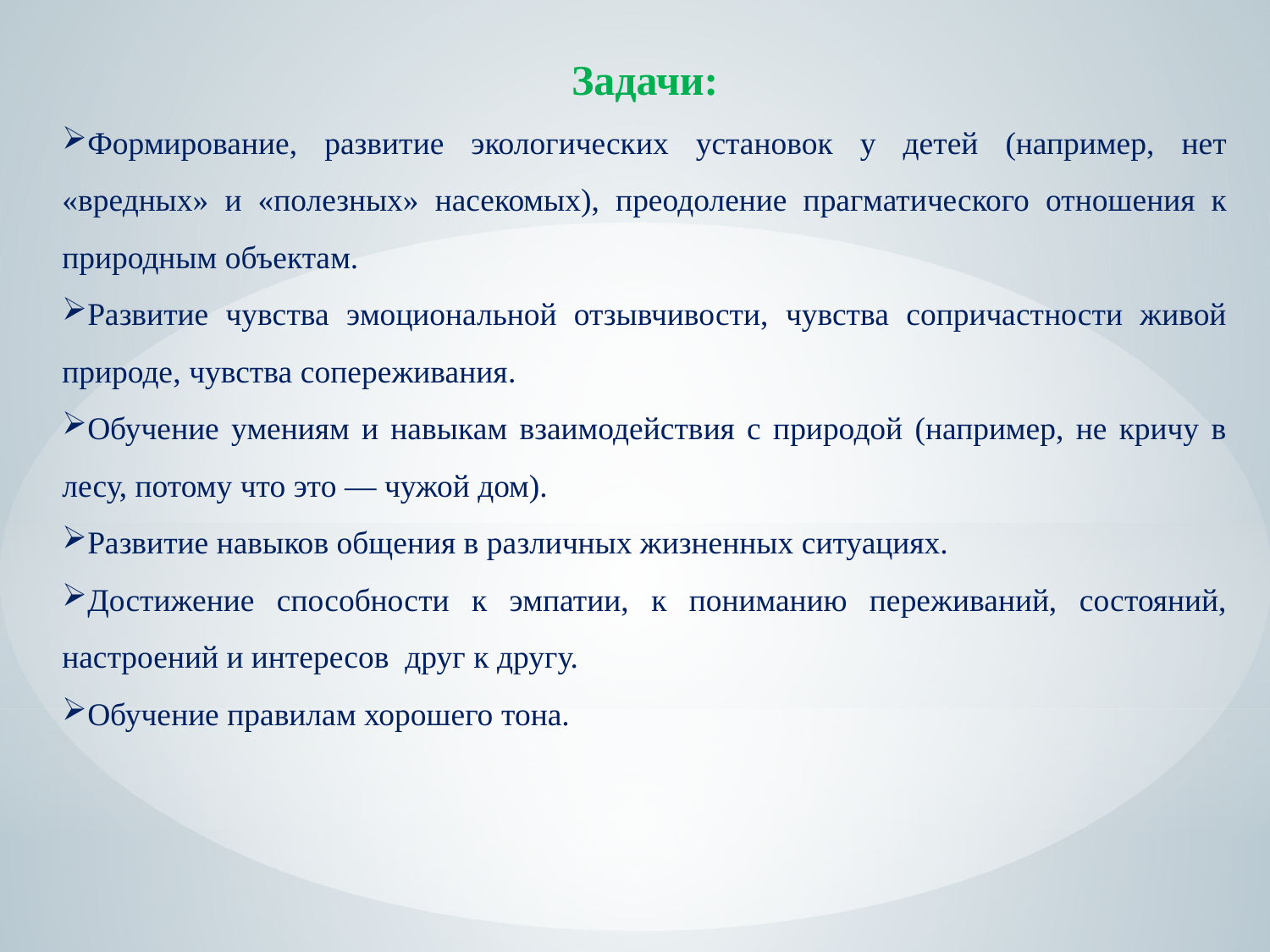

Задачи:
Формирование, развитие экологических установок у детей (например, нет «вредных» и «полезных» насекомых), преодоление прагматического отношения к природным объектам.
Развитие чувства эмоциональной отзывчивости, чувства сопричастности живой природе, чувства сопереживания.
Обучение умениям и навыкам взаимодействия с природой (например, не кричу в лесу, потому что это — чужой дом).
Развитие навыков общения в различных жизненных ситуациях.
Достижение способности к эмпатии, к пониманию переживаний, состояний, настроений и интересов  друг к другу.
Обучение правилам хорошего тона.